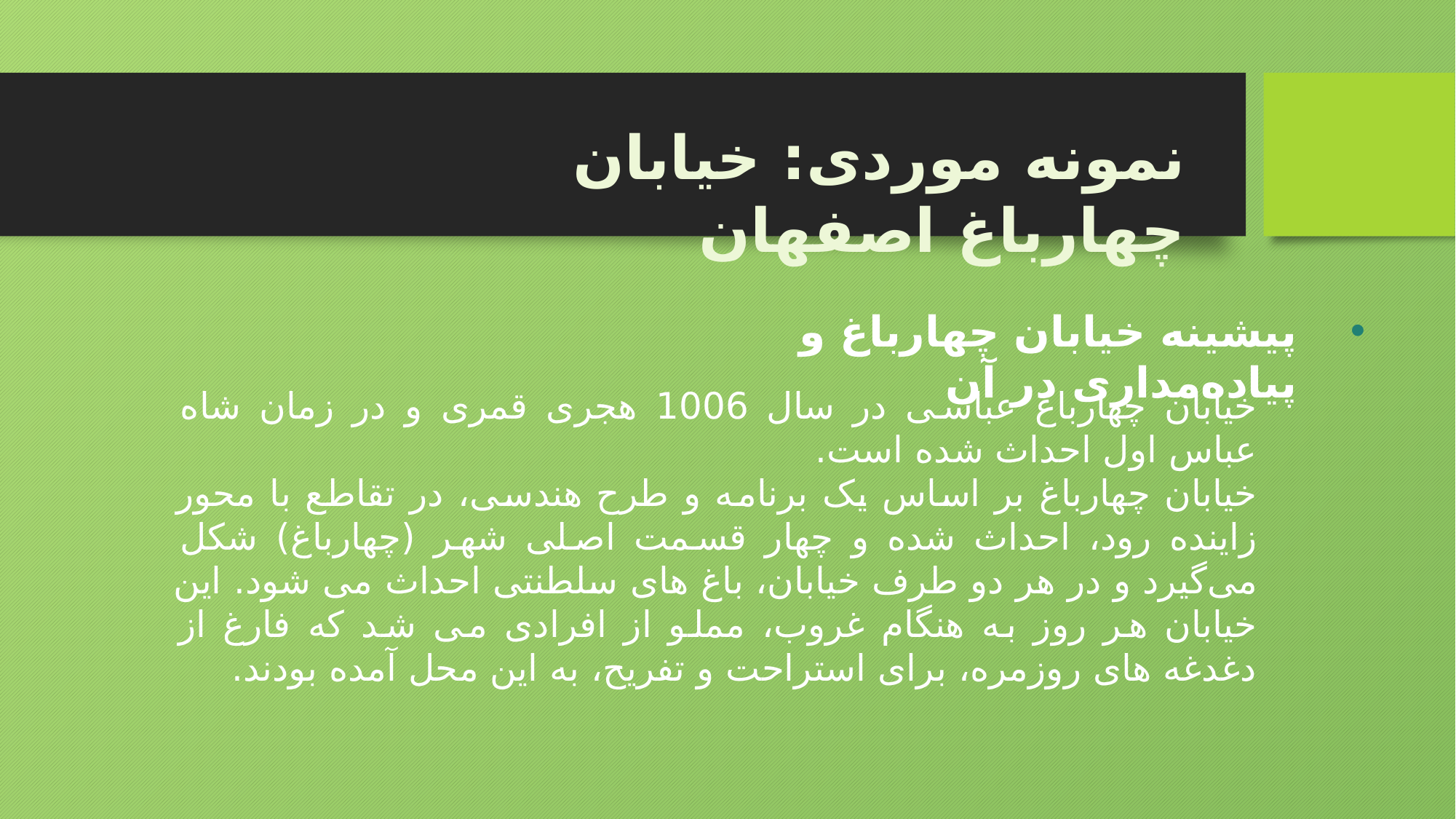

نمونه موردی: خیابان چهارباغ اصفهان
پیشینه خیابان چهارباغ و پیاده‌مداری در آن
خیابان چهارباغ عباسی در سال 1006 هجری قمری و در زمان شاه عباس اول احداث شده است.
خیابان چهارباغ بر اساس یک برنامه و طرح هندسی، در تقاطع با محور زاینده رود، احداث شده و چهار قسمت اصلی شهر (چهارباغ) شکل می‌گیرد و در هر دو طرف خیابان، باغ های سلطنتی احداث می شود. این خیابان هر روز به هنگام غروب، مملو از افرادی می شد که فارغ از دغدغه های روزمره، برای استراحت و تفریح، به این محل آمده بودند.